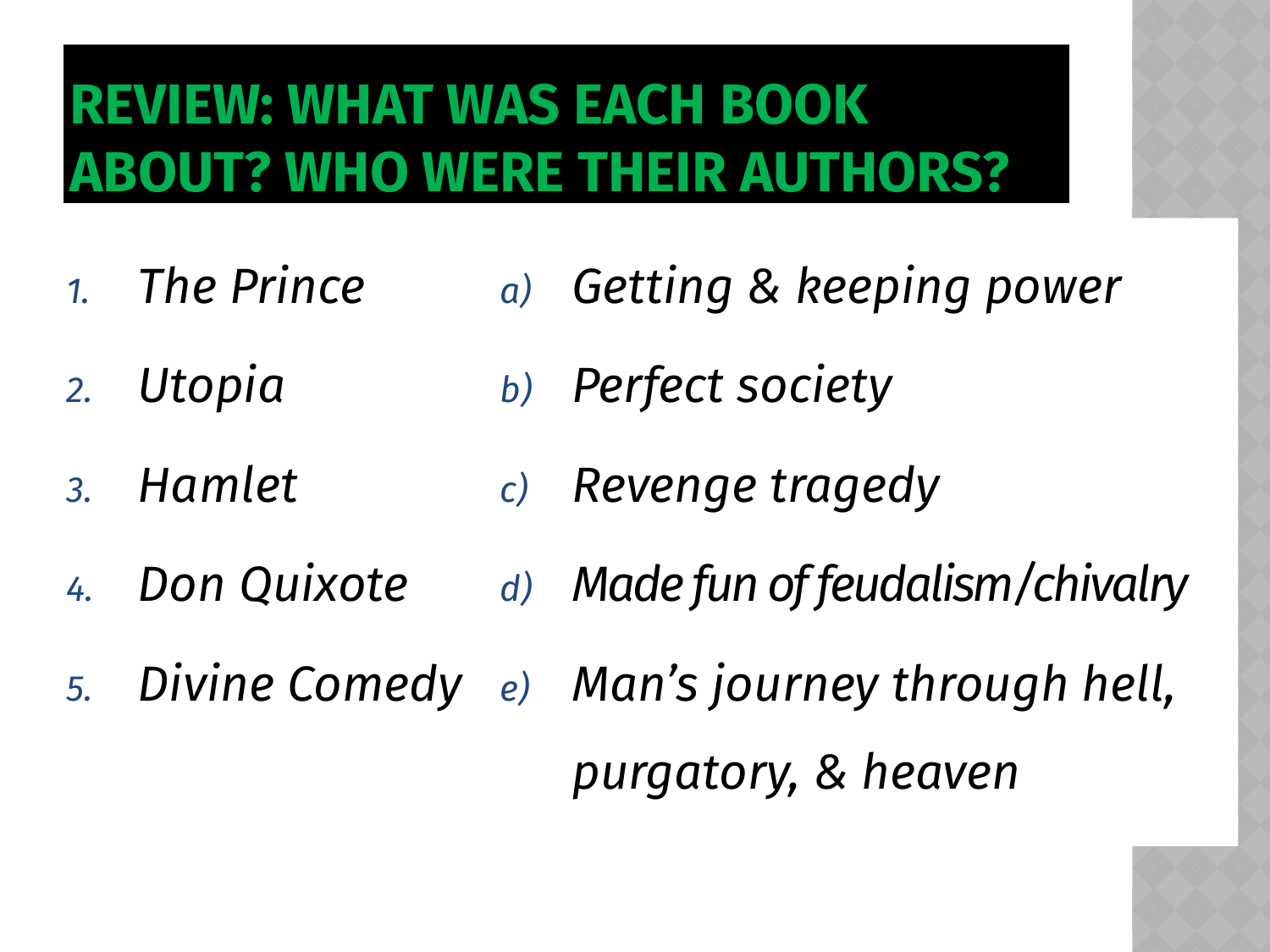

# Review: What was each book about? Who were their authors?
The Prince
Utopia
Hamlet
Don Quixote
Divine Comedy
Getting & keeping power
Perfect society
Revenge tragedy
Made fun of feudalism/chivalry
Man’s journey through hell, purgatory, & heaven